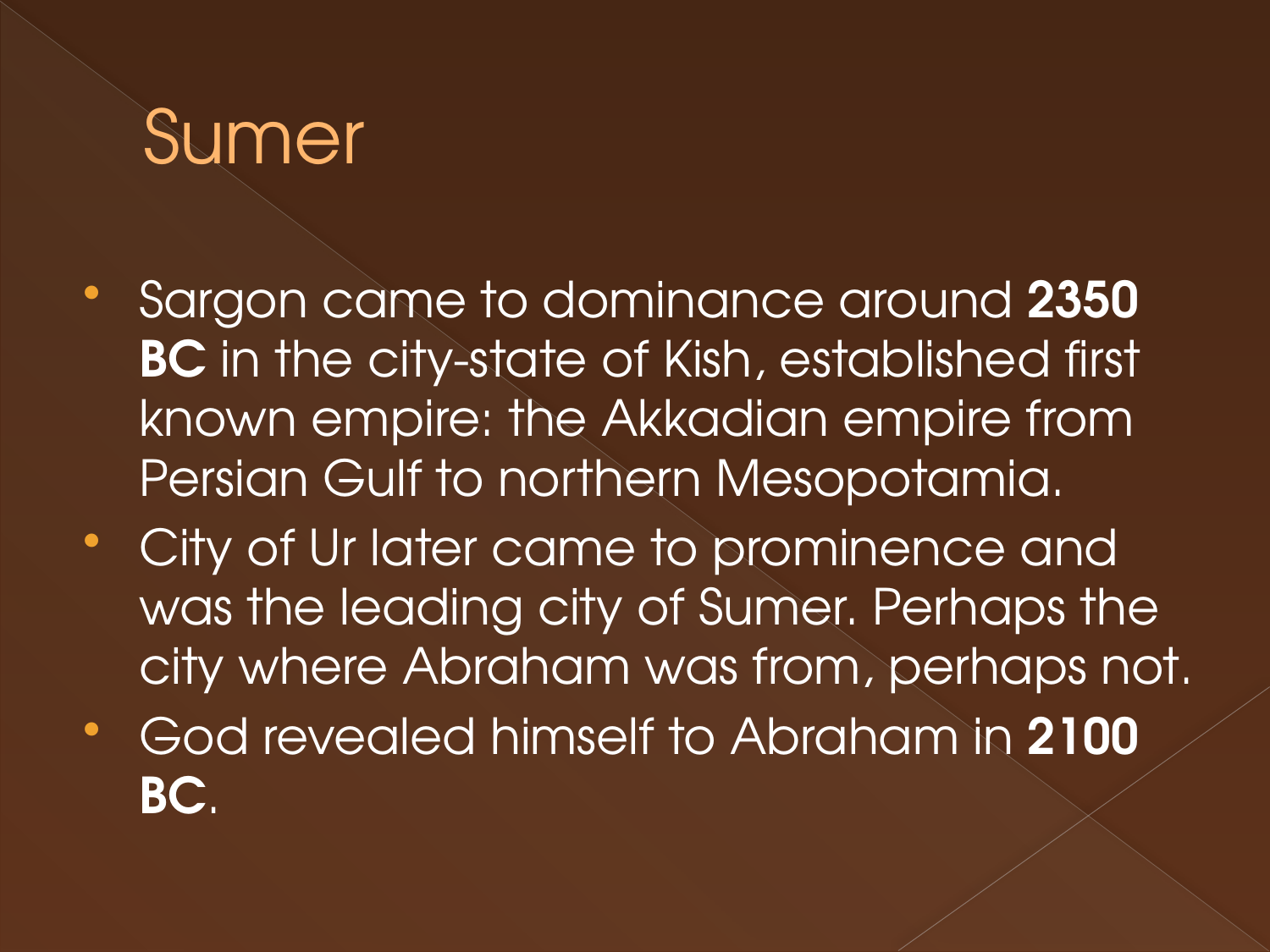

# Sumer
Sargon came to dominance around 2350 BC in the city-state of Kish, established first known empire: the Akkadian empire from Persian Gulf to northern Mesopotamia.
City of Ur later came to prominence and was the leading city of Sumer. Perhaps the city where Abraham was from, perhaps not.
God revealed himself to Abraham in 2100 BC.